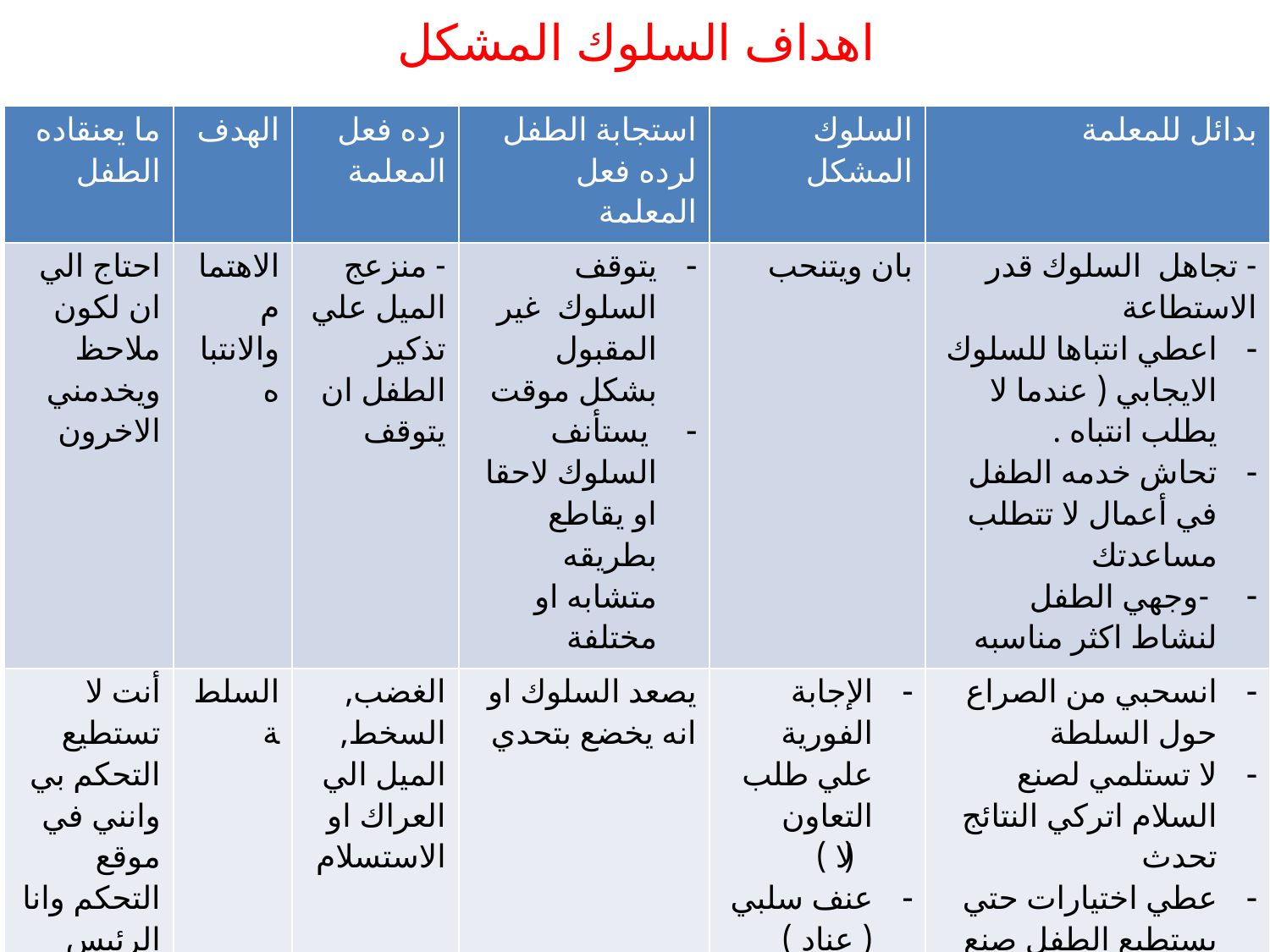

# اهداف السلوك المشكل
| ما يعنقاده الطفل | الهدف | رده فعل المعلمة | استجابة الطفل لرده فعل المعلمة | السلوك المشكل | بدائل للمعلمة |
| --- | --- | --- | --- | --- | --- |
| احتاج الي ان لكون ملاحظ ويخدمني الاخرون | الاهتمام والانتباه | - منزعج الميل علي تذكير الطفل ان يتوقف | يتوقف السلوك غير المقبول بشكل موقت يستأنف السلوك لاحقا او يقاطع بطريقه متشابه او مختلفة | بان ويتنحب | - تجاهل السلوك قدر الاستطاعة اعطي انتباها للسلوك الايجابي ( عندما لا يطلب انتباه . تحاش خدمه الطفل في أعمال لا تتطلب مساعدتك -وجهي الطفل لنشاط اكثر مناسبه |
| أنت لا تستطيع التحكم بي وانني في موقع التحكم وانا الرئيس | السلطة | الغضب, السخط, الميل الي العراك او الاستسلام | يصعد السلوك او انه يخضع بتحدي | الإجابة الفورية علي طلب التعاون ( لا ) عنف سلبي ( عناد ) عنف نشيط ( ضرب او تخريب ) قد يخطع الطفل موقتا ( خضوع موقتا | انسحبي من الصراع حول السلطة لا تستلمي لصنع السلام اتركي النتائج تحدث عطي اختيارات حتي يستطيع الطفل صنع القرار - ساعد الطفل في استخدام القوه والسلطه في مواقف ايجابيه |